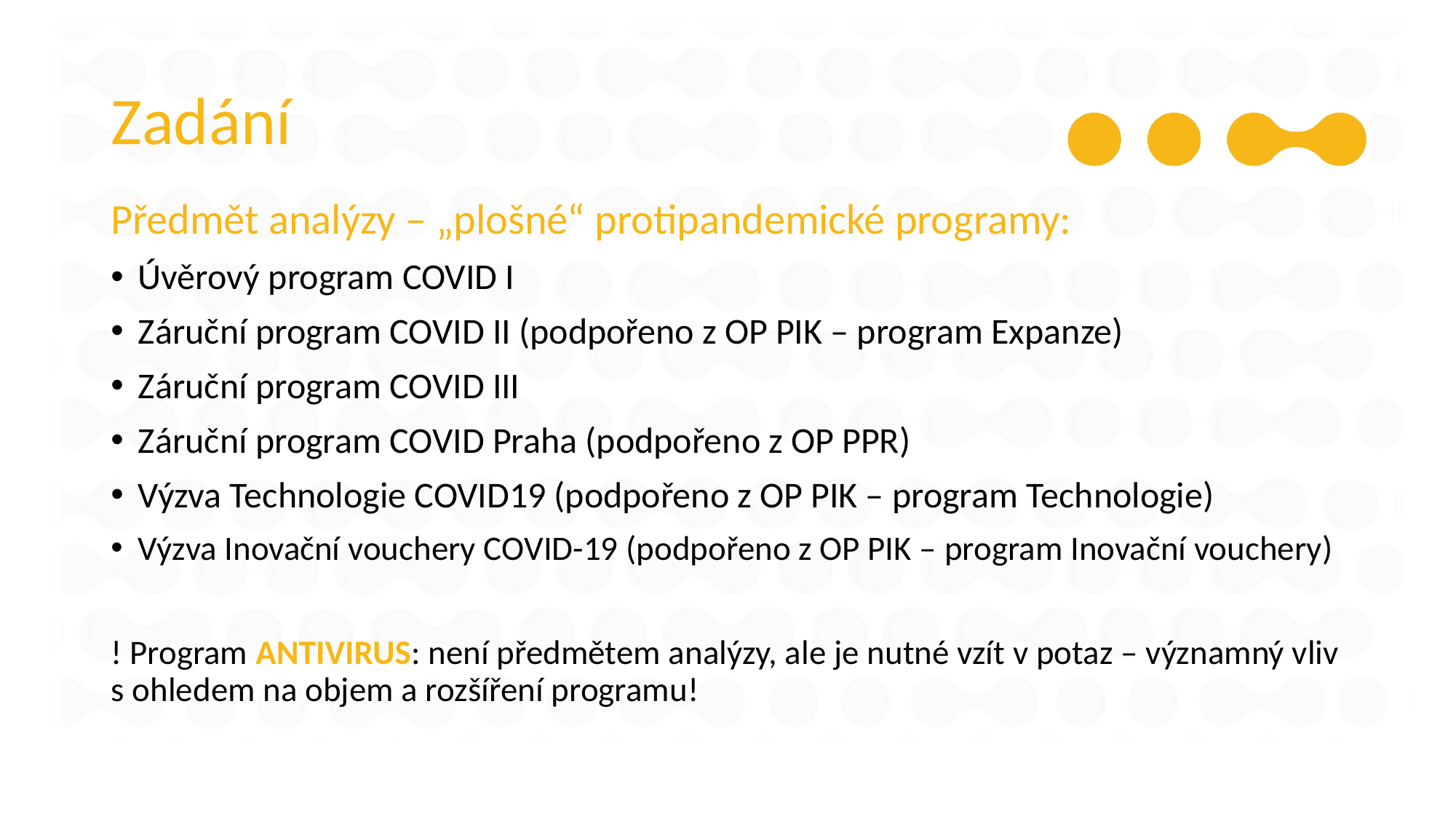

# Zadání
Předmět analýzy – „plošné“ protipandemické programy:
Úvěrový program COVID I
Záruční program COVID II (podpořeno z OP PIK – program Expanze)
Záruční program COVID III
Záruční program COVID Praha (podpořeno z OP PPR)
Výzva Technologie COVID19 (podpořeno z OP PIK – program Technologie)
Výzva Inovační vouchery COVID-19 (podpořeno z OP PIK – program Inovační vouchery)

! Program ANTIVIRUS: není předmětem analýzy, ale je nutné vzít v potaz – významný vliv s ohledem na objem a rozšíření programu!